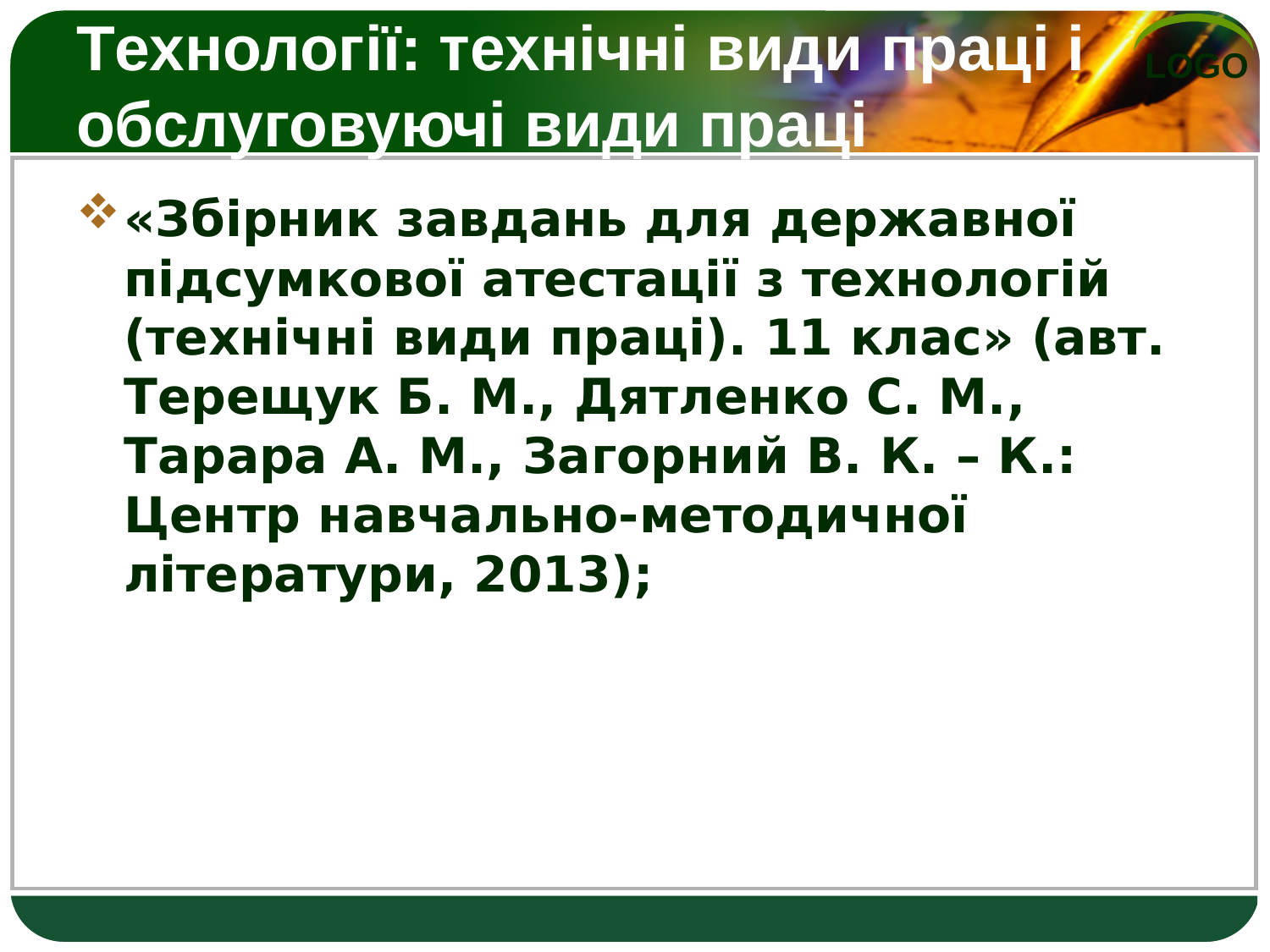

# Технології: технічні види праці і обслуговуючі види праці
«Збірник завдань для державної підсумкової атестації з технологій (технічні види праці). 11 клас» (авт. Терещук Б. М., Дятленко С. М.,          Тарара А. М., Загорний В. К. – К.: Центр навчально-методичної літератури, 2013);